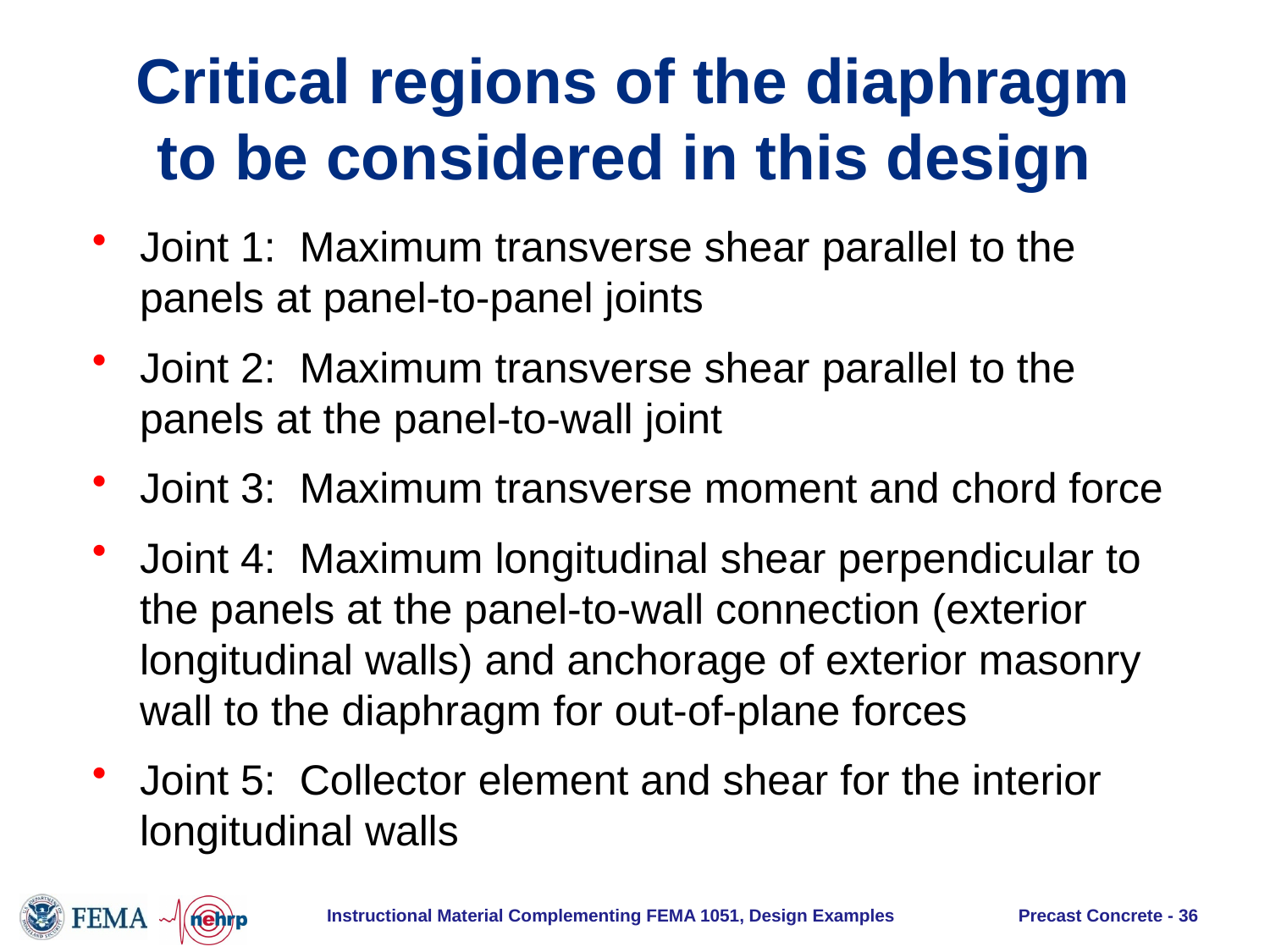

# Critical regions of the diaphragm to be considered in this design
Joint 1:  Maximum transverse shear parallel to the panels at panel-to-panel joints
Joint 2:  Maximum transverse shear parallel to the panels at the panel-to-wall joint
Joint 3:  Maximum transverse moment and chord force
Joint 4:  Maximum longitudinal shear perpendicular to the panels at the panel-to-wall connection (exterior longitudinal walls) and anchorage of exterior masonry wall to the diaphragm for out-of-plane forces
Joint 5:  Collector element and shear for the interior longitudinal walls